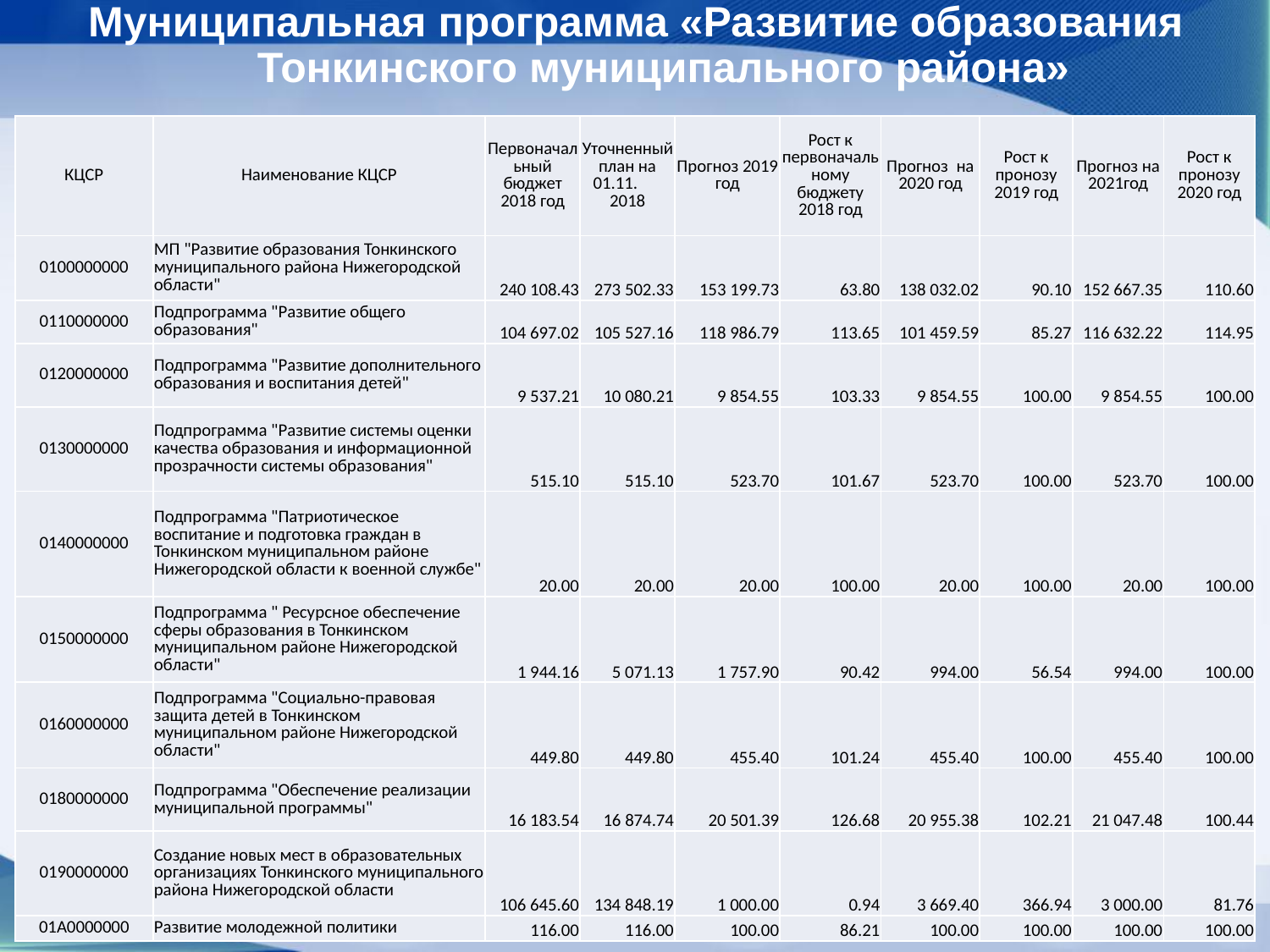

Муниципальная программа «Развитие образования Тонкинского муниципального района»
| КЦСР | Наименование КЦСР | Первоначальный бюджет 2018 год | Уточненный план на 01.11. 2018 | Прогноз 2019 год | Рост к первоначальному бюджету 2018 год | Прогноз на 2020 год | Рост к пронозу 2019 год | Прогноз на 2021год | Рост к пронозу 2020 год |
| --- | --- | --- | --- | --- | --- | --- | --- | --- | --- |
| 0100000000 | МП "Развитие образования Тонкинского муниципального района Нижегородской области" | 240 108.43 | 273 502.33 | 153 199.73 | 63.80 | 138 032.02 | 90.10 | 152 667.35 | 110.60 |
| 0110000000 | Подпрограмма "Развитие общего образования" | 104 697.02 | 105 527.16 | 118 986.79 | 113.65 | 101 459.59 | 85.27 | 116 632.22 | 114.95 |
| 0120000000 | Подпрограмма "Развитие дополнительного образования и воспитания детей" | 9 537.21 | 10 080.21 | 9 854.55 | 103.33 | 9 854.55 | 100.00 | 9 854.55 | 100.00 |
| 0130000000 | Подпрограмма "Развитие системы оценки качества образования и информационной прозрачности системы образования" | 515.10 | 515.10 | 523.70 | 101.67 | 523.70 | 100.00 | 523.70 | 100.00 |
| 0140000000 | Подпрограмма "Патриотическое воспитание и подготовка граждан в Тонкинском муниципальном районе Нижегородской области к военной службе" | 20.00 | 20.00 | 20.00 | 100.00 | 20.00 | 100.00 | 20.00 | 100.00 |
| 0150000000 | Подпрограмма " Ресурсное обеспечение сферы образования в Тонкинском муниципальном районе Нижегородской области" | 1 944.16 | 5 071.13 | 1 757.90 | 90.42 | 994.00 | 56.54 | 994.00 | 100.00 |
| 0160000000 | Подпрограмма "Социально-правовая защита детей в Тонкинском муниципальном районе Нижегородской области" | 449.80 | 449.80 | 455.40 | 101.24 | 455.40 | 100.00 | 455.40 | 100.00 |
| 0180000000 | Подпрограмма "Обеспечение реализации муниципальной программы" | 16 183.54 | 16 874.74 | 20 501.39 | 126.68 | 20 955.38 | 102.21 | 21 047.48 | 100.44 |
| 0190000000 | Создание новых мест в образовательных организациях Тонкинского муниципального района Нижегородской области | 106 645.60 | 134 848.19 | 1 000.00 | 0.94 | 3 669.40 | 366.94 | 3 000.00 | 81.76 |
| 01А0000000 | Развитие молодежной политики | 116.00 | 116.00 | 100.00 | 86.21 | 100.00 | 100.00 | 100.00 | 100.00 |